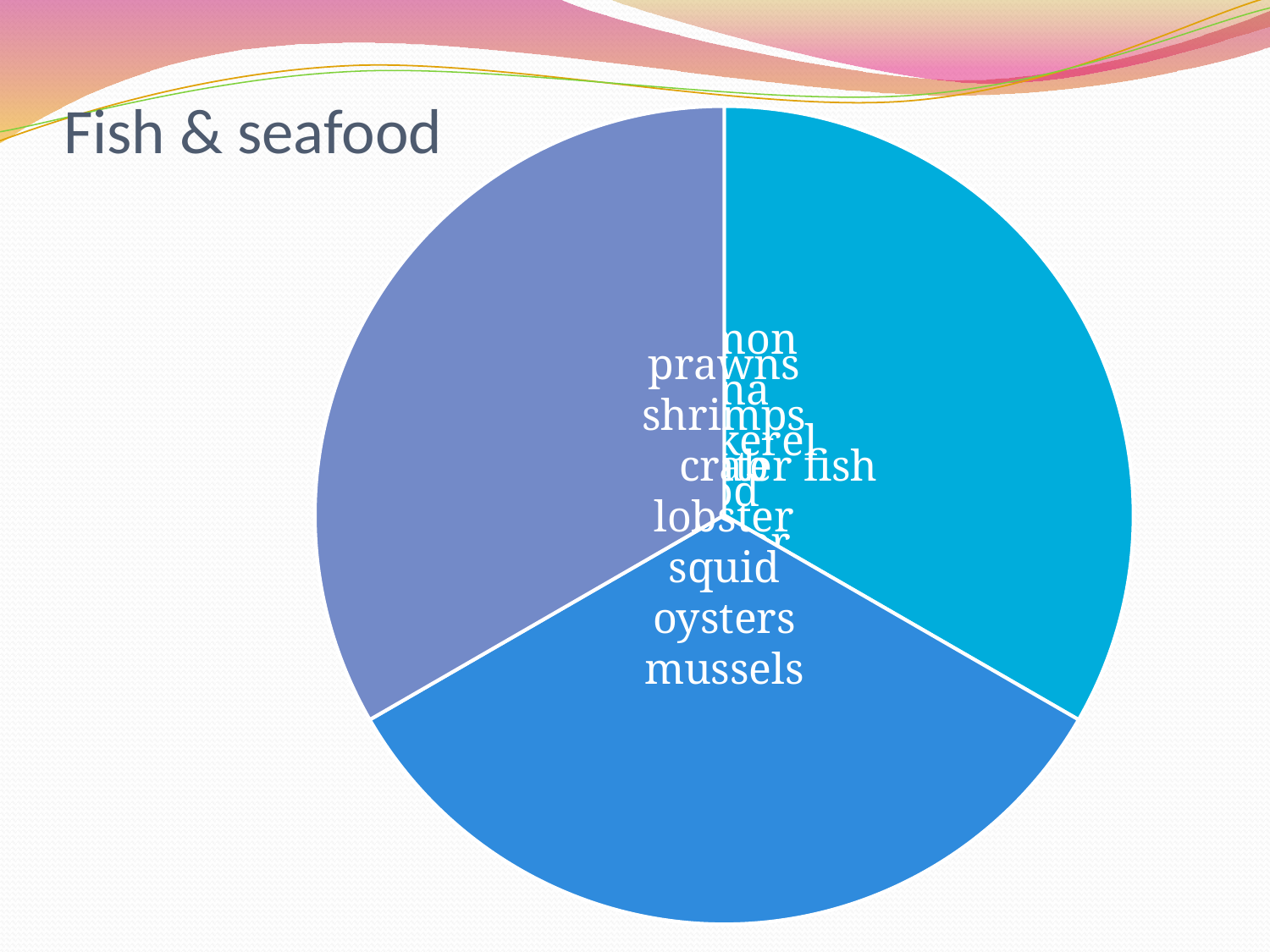

salmon
tuna
mackerel
cod
kipper
hake
sardine

freshwater fish

prawns
shrimps
crab
lobster
squid
oysters
mussels
# Fish & seafood